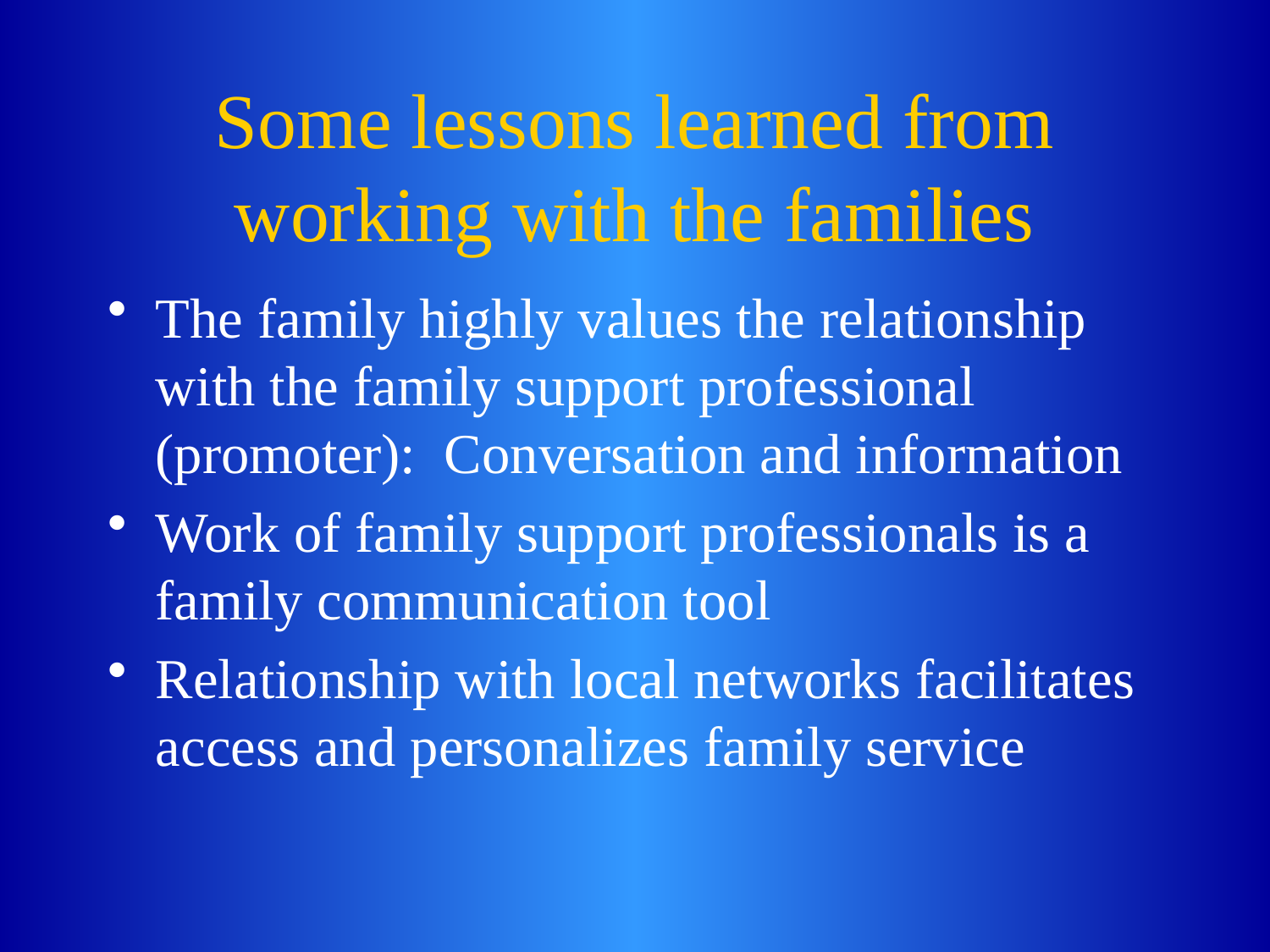

# Some lessons learned from working with the families
The family highly values the relationship with the family support professional (promoter):  Conversation and information
Work of family support professionals is a family communication tool
Relationship with local networks facilitates access and personalizes family service